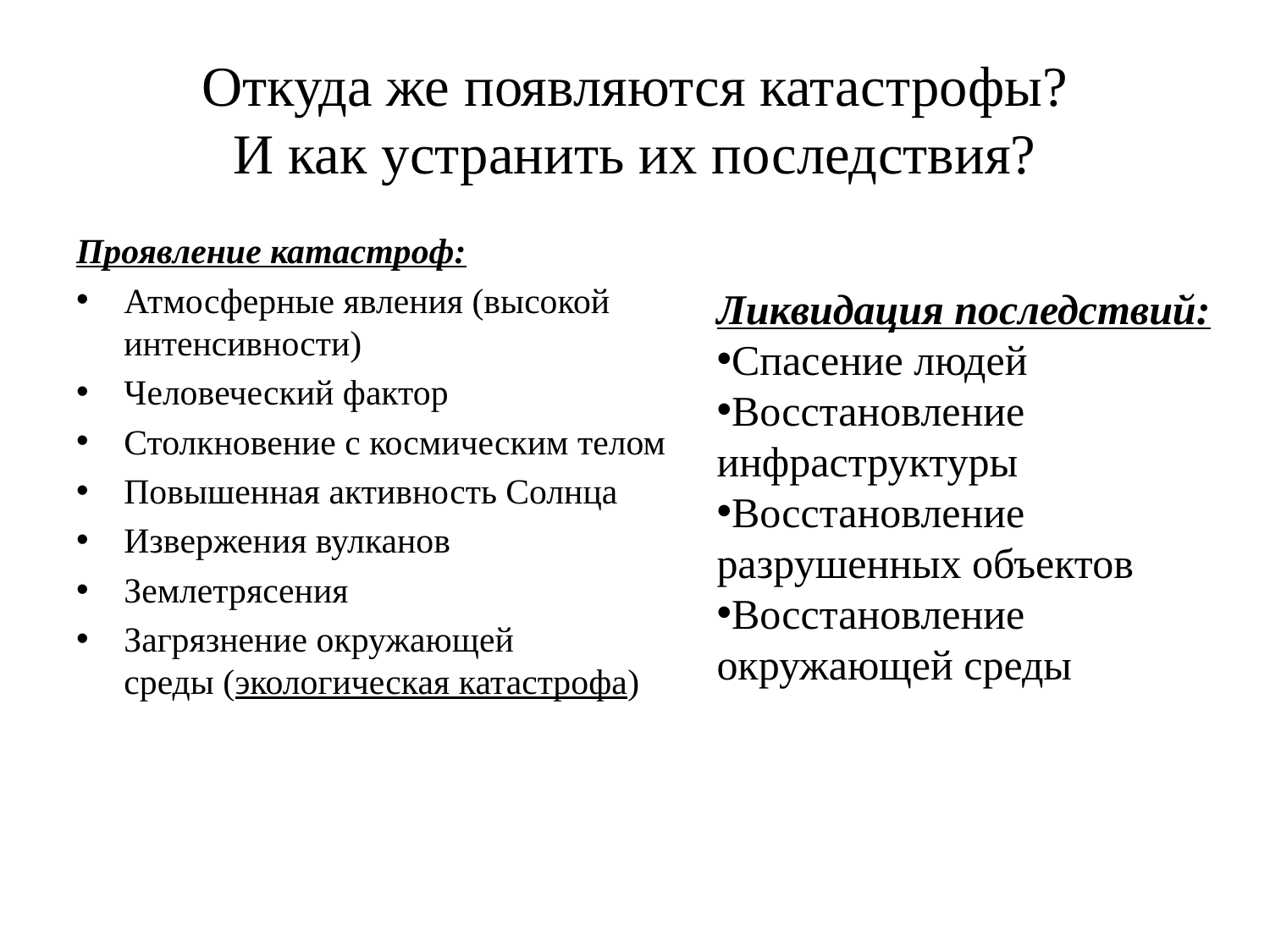

# Откуда же появляются катастрофы? И как устранить их последствия?
Проявление катастроф:
Атмосферные явления (высокой интенсивности)
Человеческий фактор
Столкновение с космическим телом
Повышенная активность Солнца
Извержения вулканов
Землетрясения
Загрязнение окружающей среды (экологическая катастрофа)

Ликвидация последствий:
Спасение людей
Восстановление инфраструктуры
Восстановление разрушенных объектов
Восстановление окружающей среды